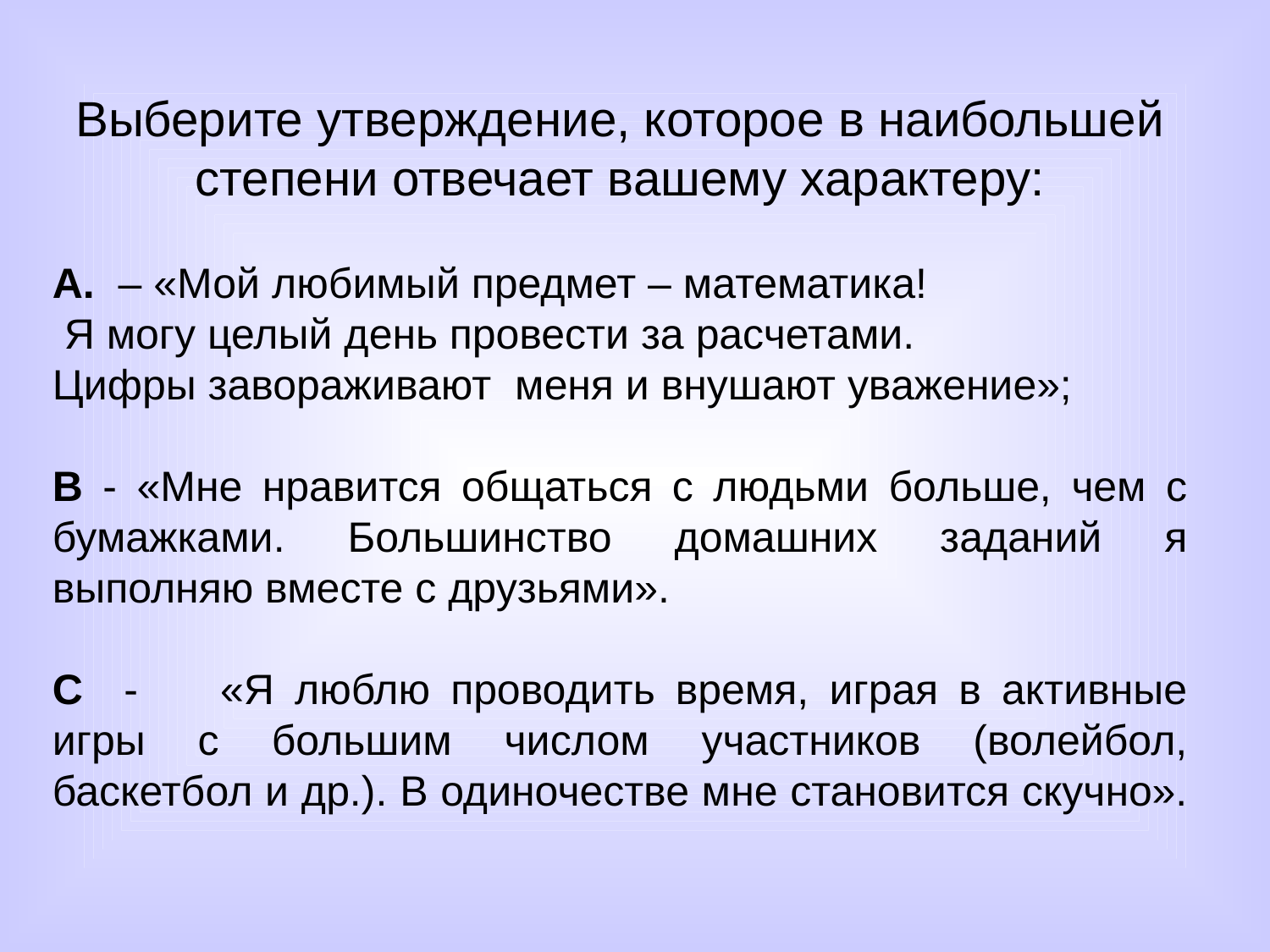

Выберите утверждение, которое в наибольшей степени отвечает вашему характеру:

А.  – «Мой любимый предмет – математика!
 Я могу целый день провести за расчетами.
Цифры завораживают  меня и внушают уважение»;

В - «Мне нравится общаться с людьми больше, чем с бумажками. Большинство домашних заданий я выполняю вместе с друзьями».

С  -    «Я люблю проводить время, играя в активные игры с большим числом участников (волейбол, баскетбол и др.). В одиночестве мне становится скучно».